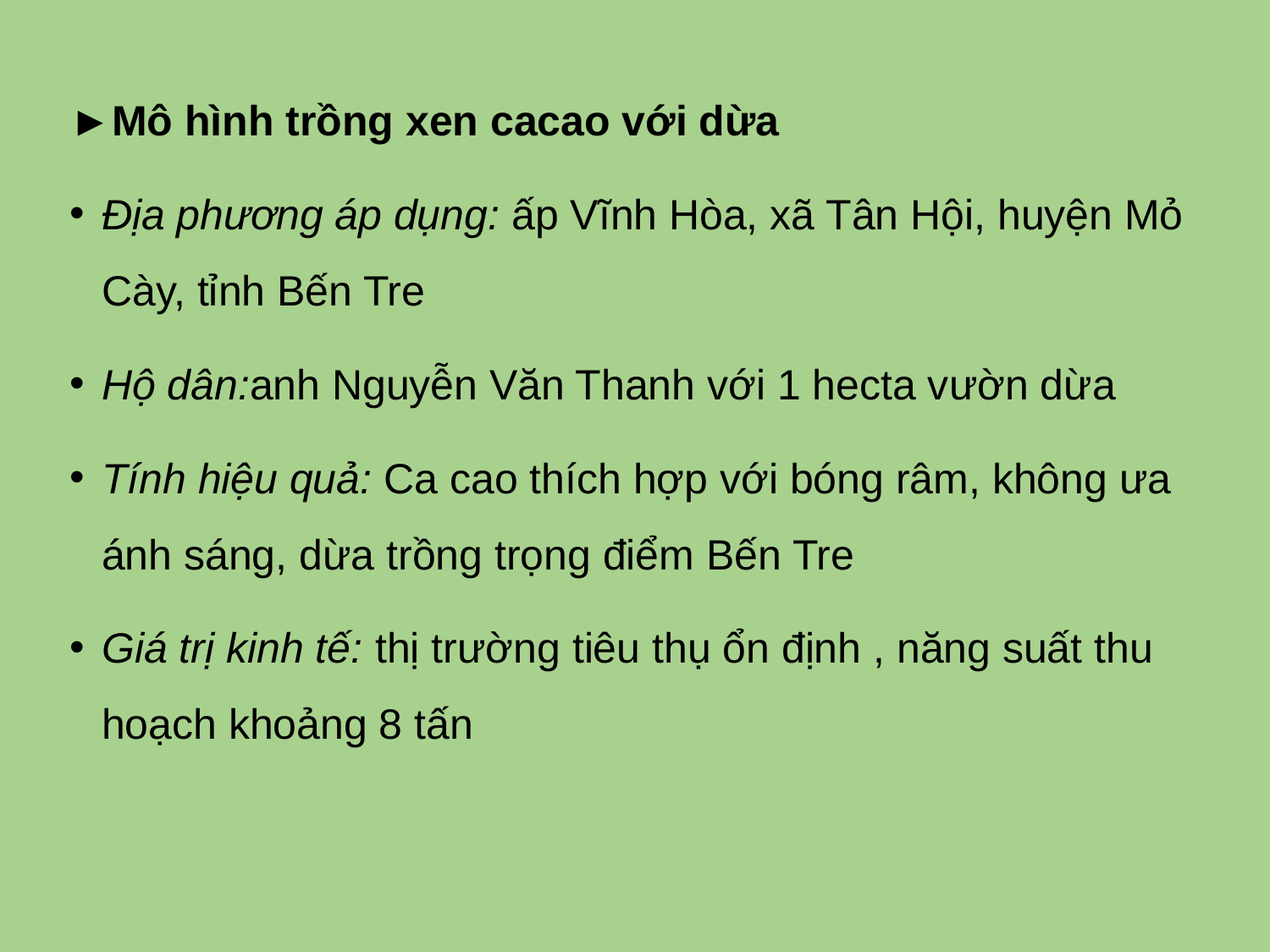

►Mô hình trồng xen cacao với dừa
Địa phương áp dụng: ấp Vĩnh Hòa, xã Tân Hội, huyện Mỏ Cày, tỉnh Bến Tre
Hộ dân:anh Nguyễn Văn Thanh với 1 hecta vườn dừa
Tính hiệu quả: Ca cao thích hợp với bóng râm, không ưa ánh sáng, dừa trồng trọng điểm Bến Tre
Giá trị kinh tế: thị trường tiêu thụ ổn định , năng suất thu hoạch khoảng 8 tấn

27